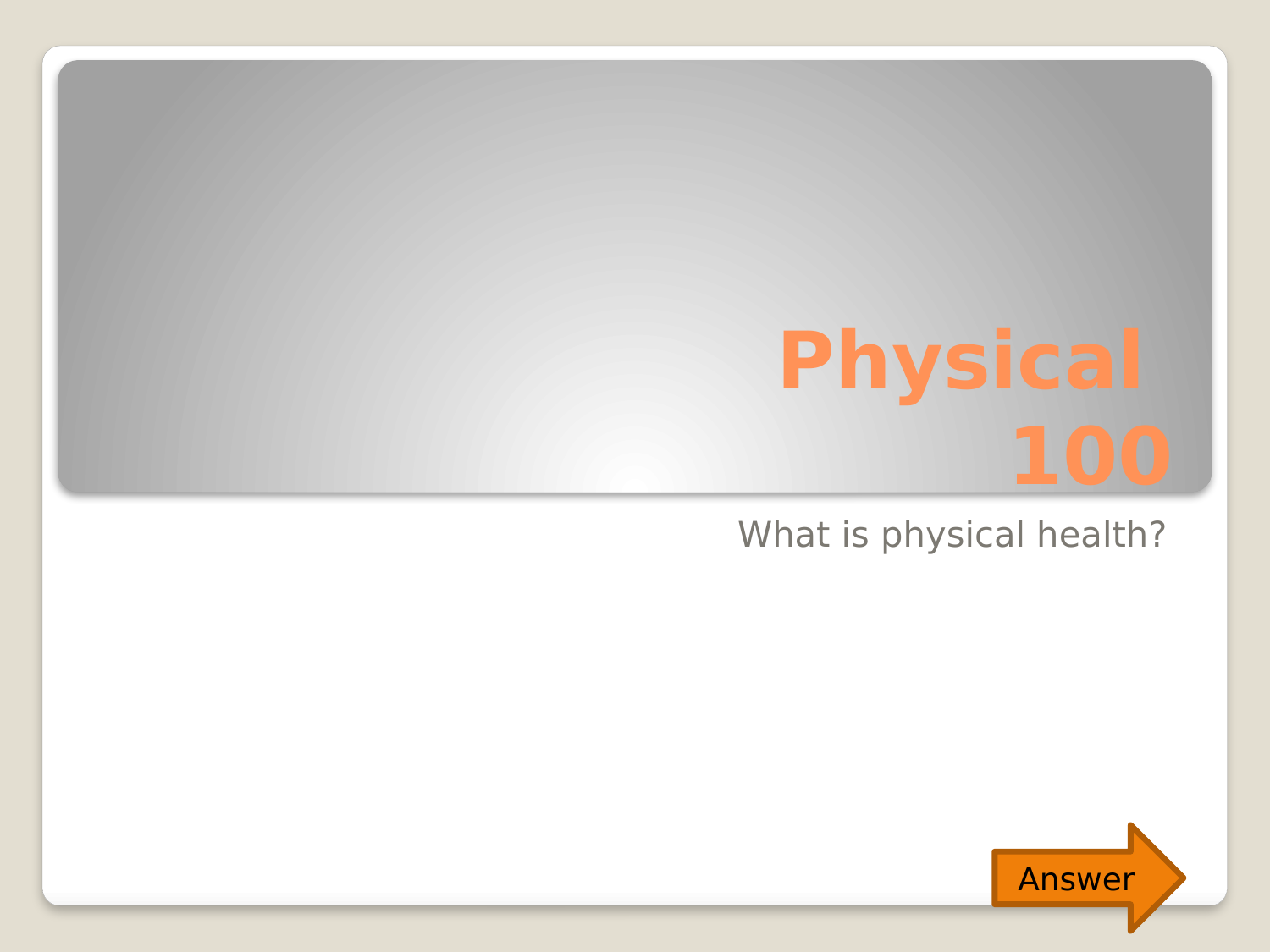

# Physical 100
What is physical health?

Answer